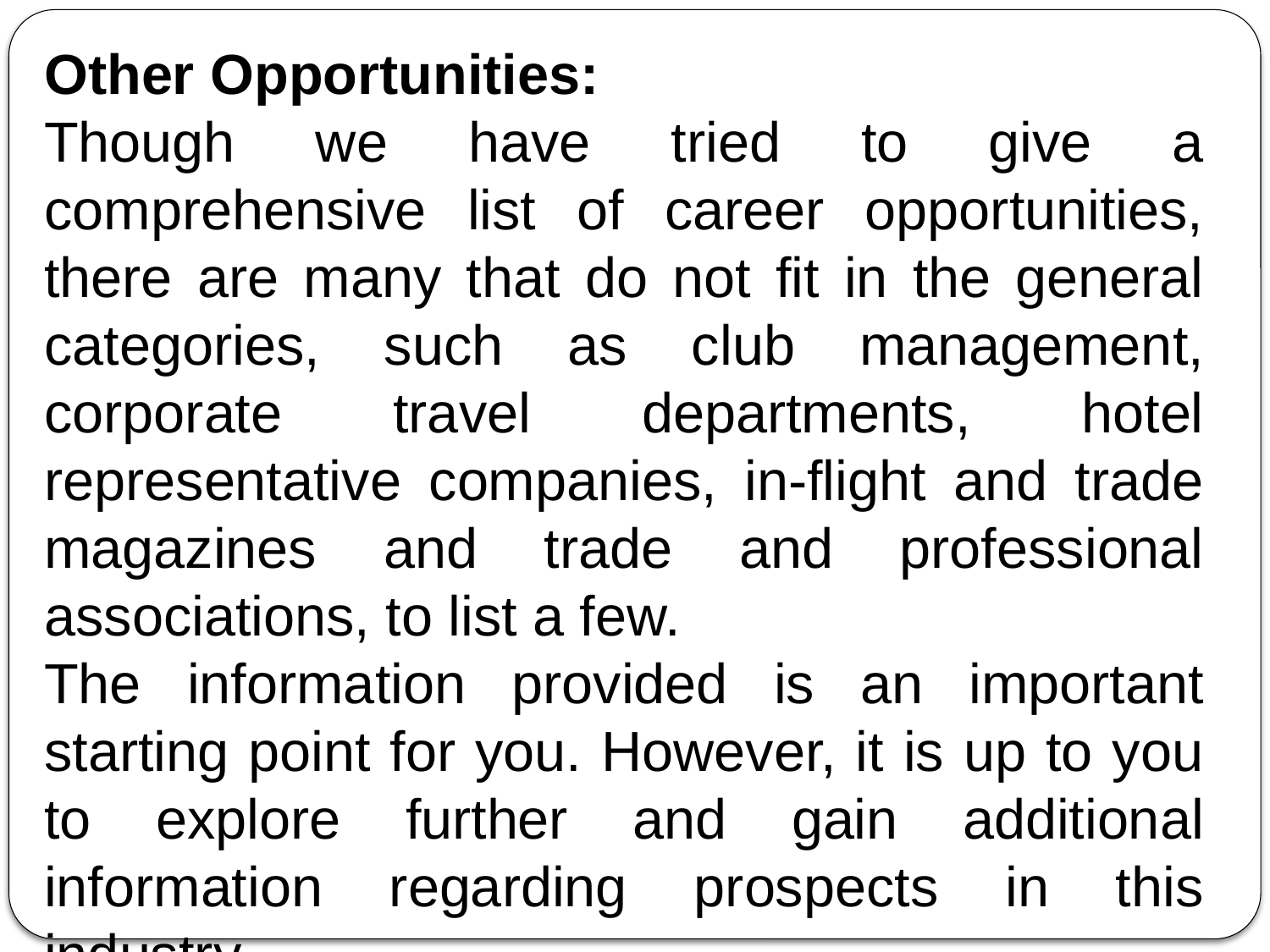

Other Opportunities:
Though we have tried to give a comprehensive list of career opportunities, there are many that do not fit in the general categories, such as club management, corporate travel departments, hotel representative companies, in-flight and trade magazines and trade and professional associations, to list a few.
The information provided is an important starting point for you. However, it is up to you to explore further and gain additional information regarding prospects in this industry.